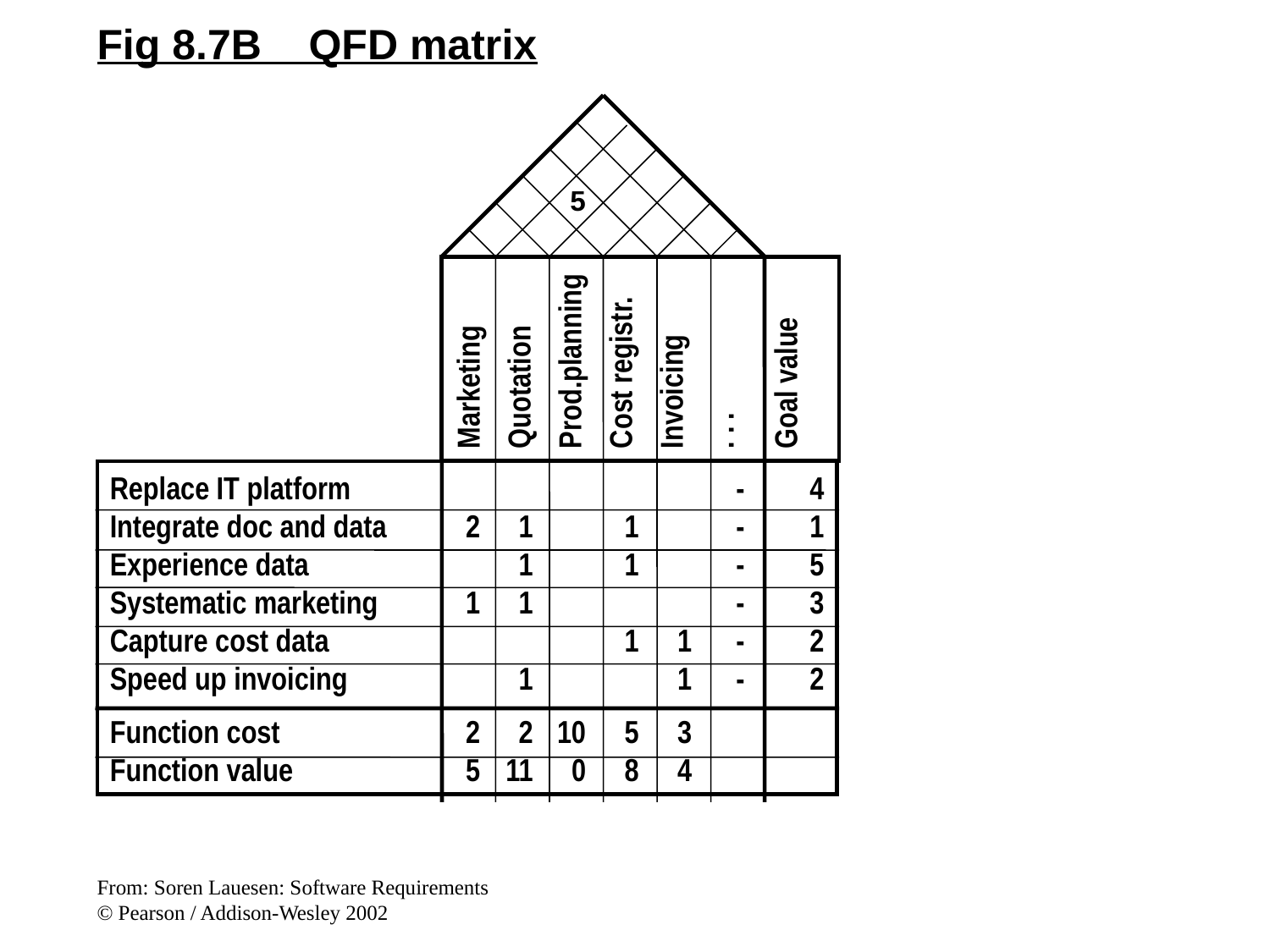

Fig 8.7B    QFD matrix

Marketing
Quotation
Prod.planning
Cost registr.
Invoicing
. . .
Goal value

5

Replace IT platform						-	4
Integrate doc and data	2	1		1		-	1
Experience data		1		1		-	5
Systematic marketing	1	1				-	3
Capture cost data				1	1	-	2
Speed up invoicing		1			1	-	2
Function cost	2	2	10	5	3
Function value	5	11	0	8	4

From: Soren Lauesen: Software Requirements
© Pearson / Addison-Wesley 2002